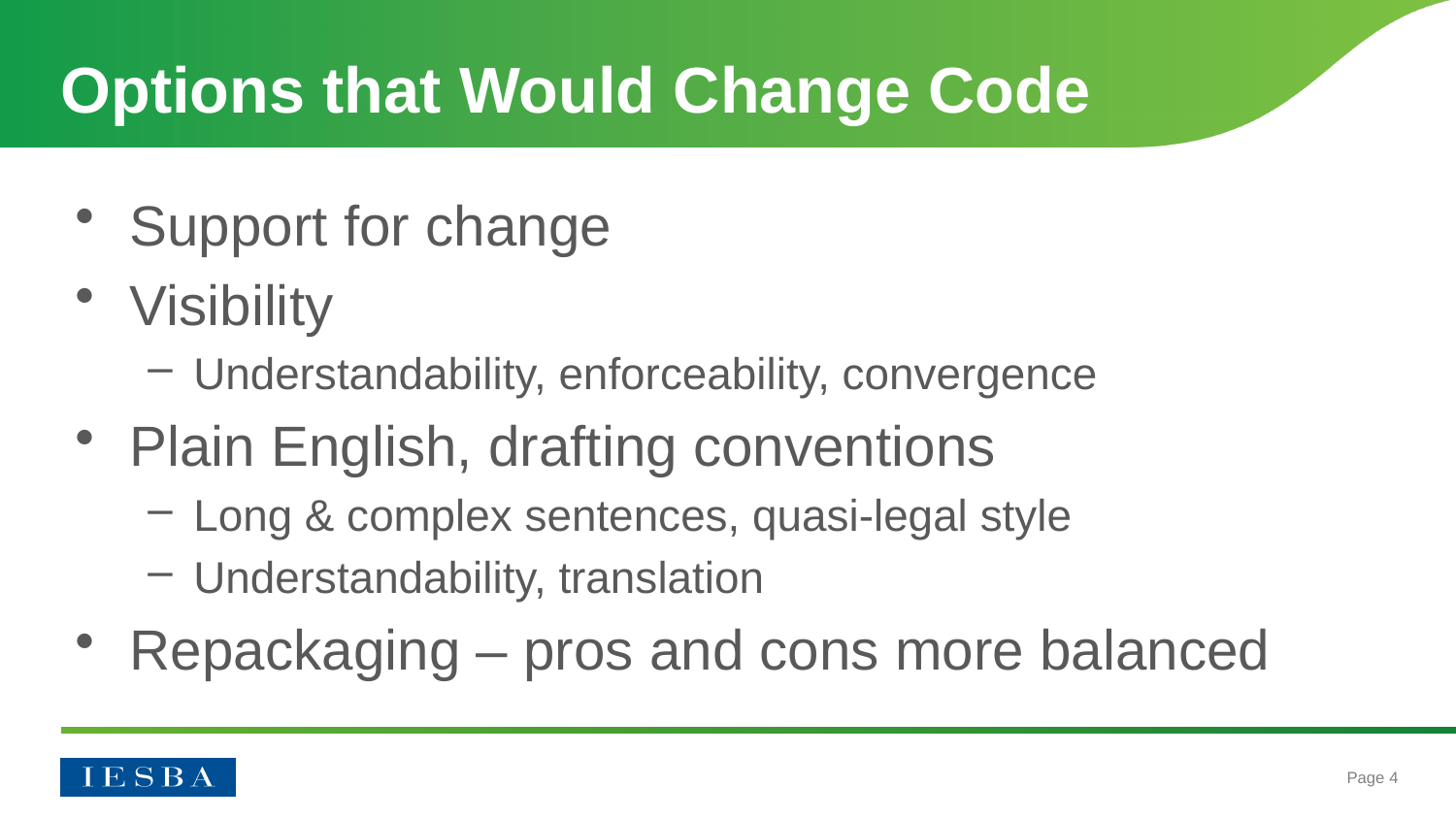

# Options that Would Change Code
Support for change
Visibility
Understandability, enforceability, convergence
Plain English, drafting conventions
Long & complex sentences, quasi-legal style
Understandability, translation
Repackaging – pros and cons more balanced